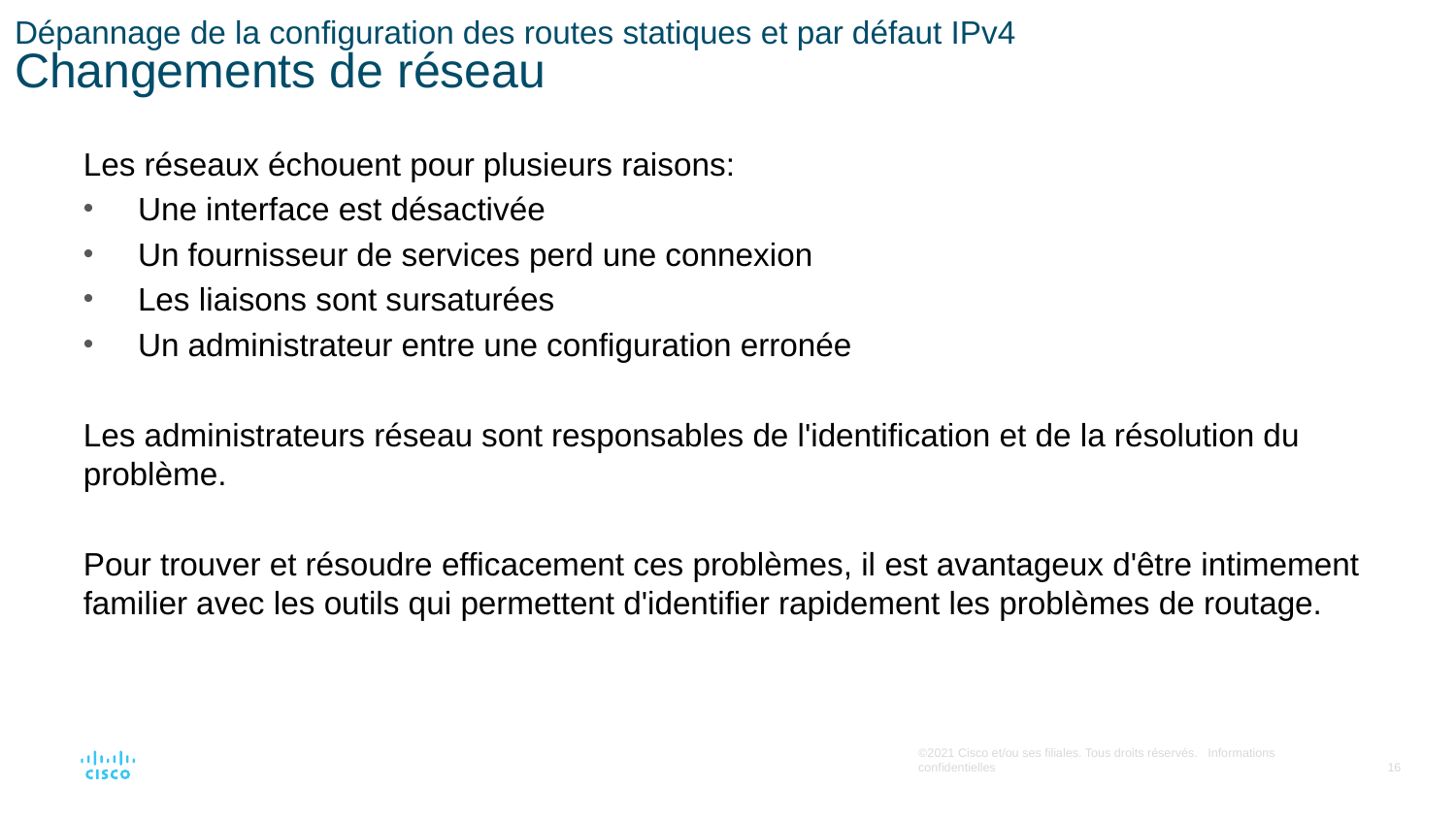

# Dépannage de la configuration des routes statiques et par défaut IPv4 Changements de réseau
Les réseaux échouent pour plusieurs raisons:
Une interface est désactivée
Un fournisseur de services perd une connexion
Les liaisons sont sursaturées
Un administrateur entre une configuration erronée

Les administrateurs réseau sont responsables de l'identification et de la résolution du problème.

Pour trouver et résoudre efficacement ces problèmes, il est avantageux d'être intimement familier avec les outils qui permettent d'identifier rapidement les problèmes de routage.